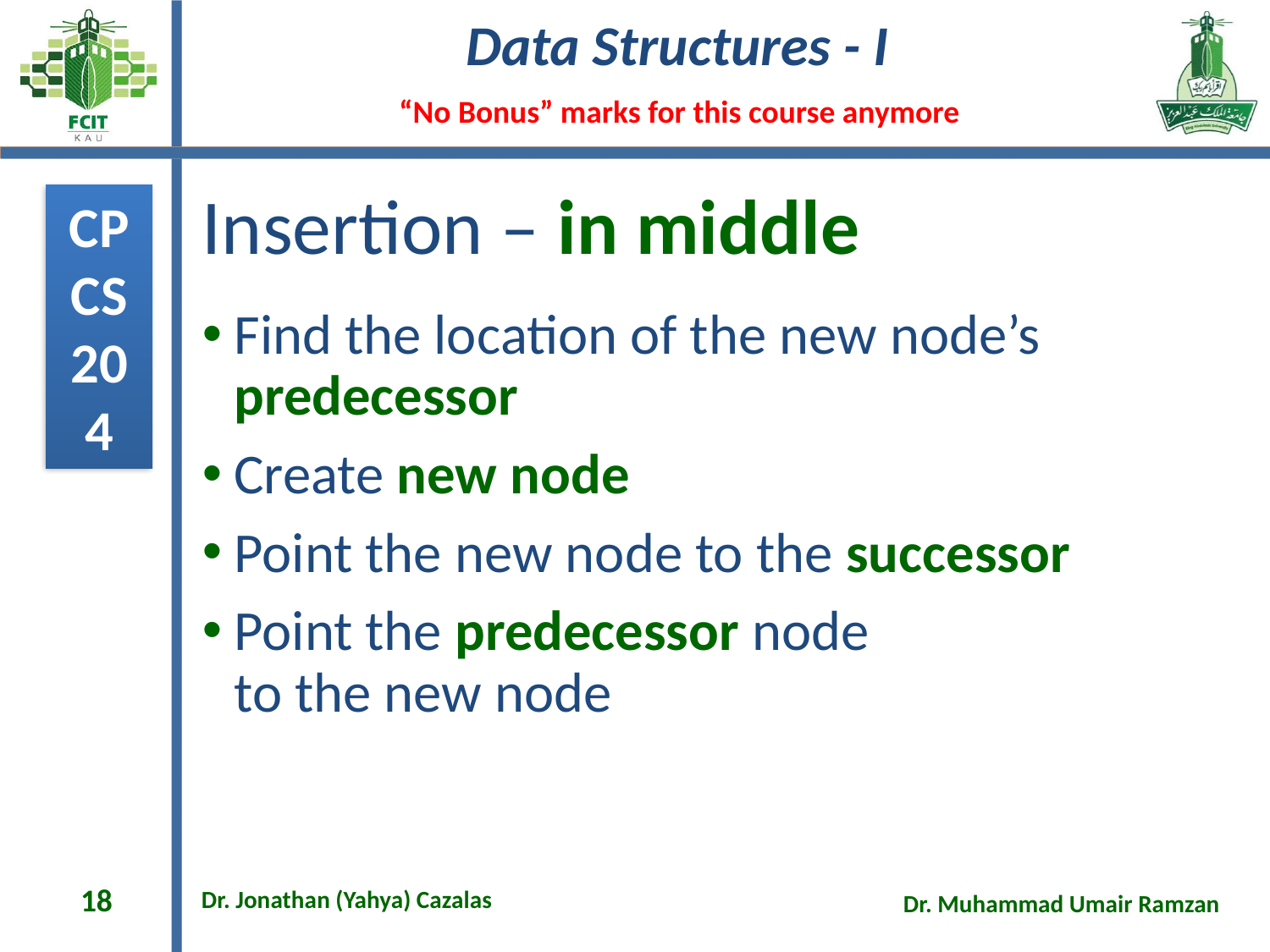

# Insertion – in middle
Find the location of the new node’s predecessor
Create new node
Point the new node to the successor
Point the predecessor node
to the new node

18